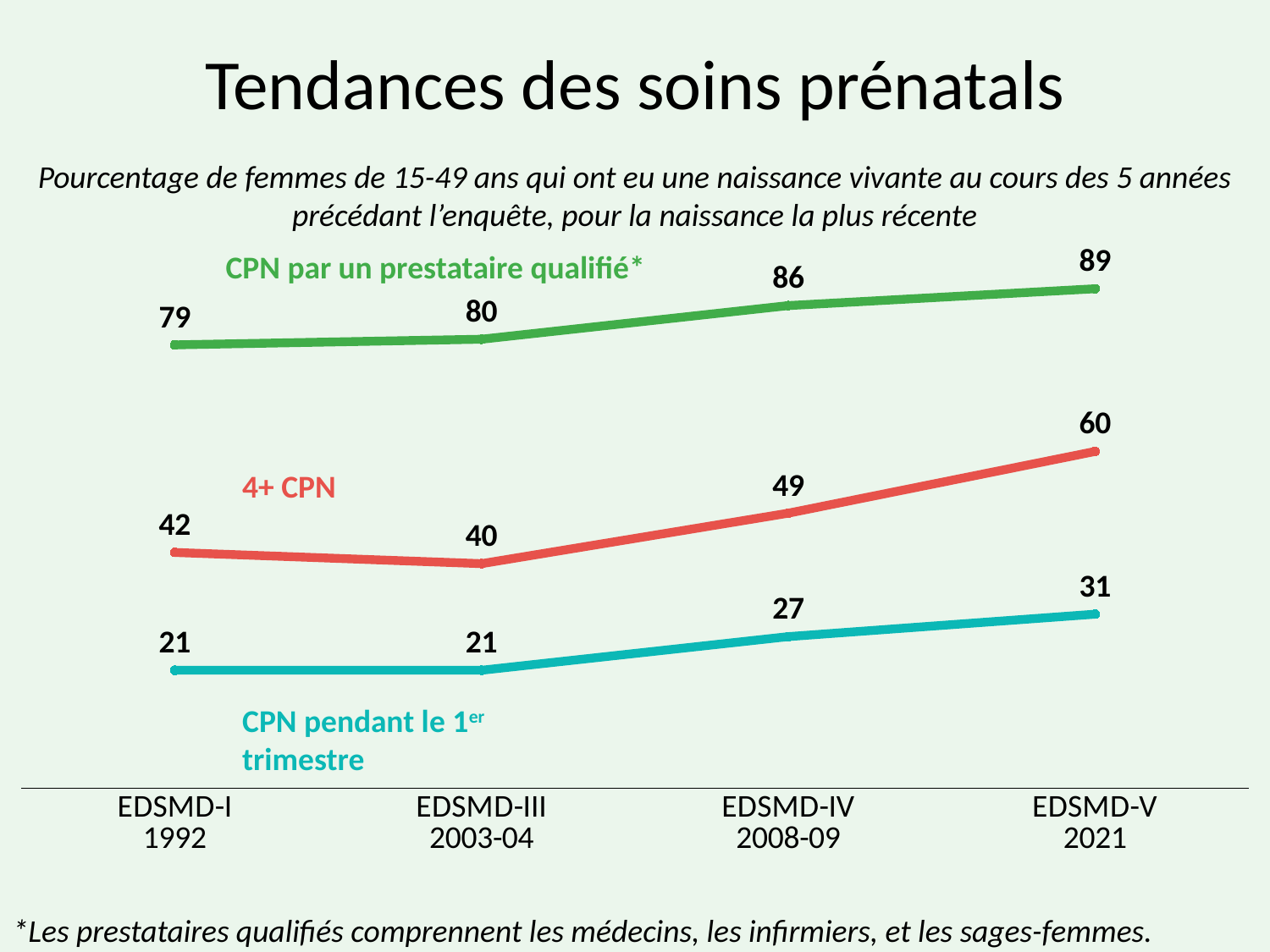

# Tendances des soins prénatals
Pourcentage de femmes de 15-49 ans qui ont eu une naissance vivante au cours des 5 années précédant l’enquête, pour la naissance la plus récente

### Chart

| Category | ANC by skilled provider* | 4+ ANC visits | ANC in 1st trimester |
|---|---|---|---|
| EDSMD-I
1992 | 79.0 | 42.0 | 21.0 |
| EDSMD-III
2003-04 | 80.0 | 40.0 | 21.0 |
| EDSMD-IV
2008-09 | 86.0 | 49.0 | 27.0 |
| EDSMD-V
2021 | 89.0 | 60.0 | 31.0 |
CPN par un prestataire qualifié*
4+ CPN
CPN pendant le 1er trimestre
*Les prestataires qualifiés comprennent les médecins, les infirmiers, et les sages-femmes.